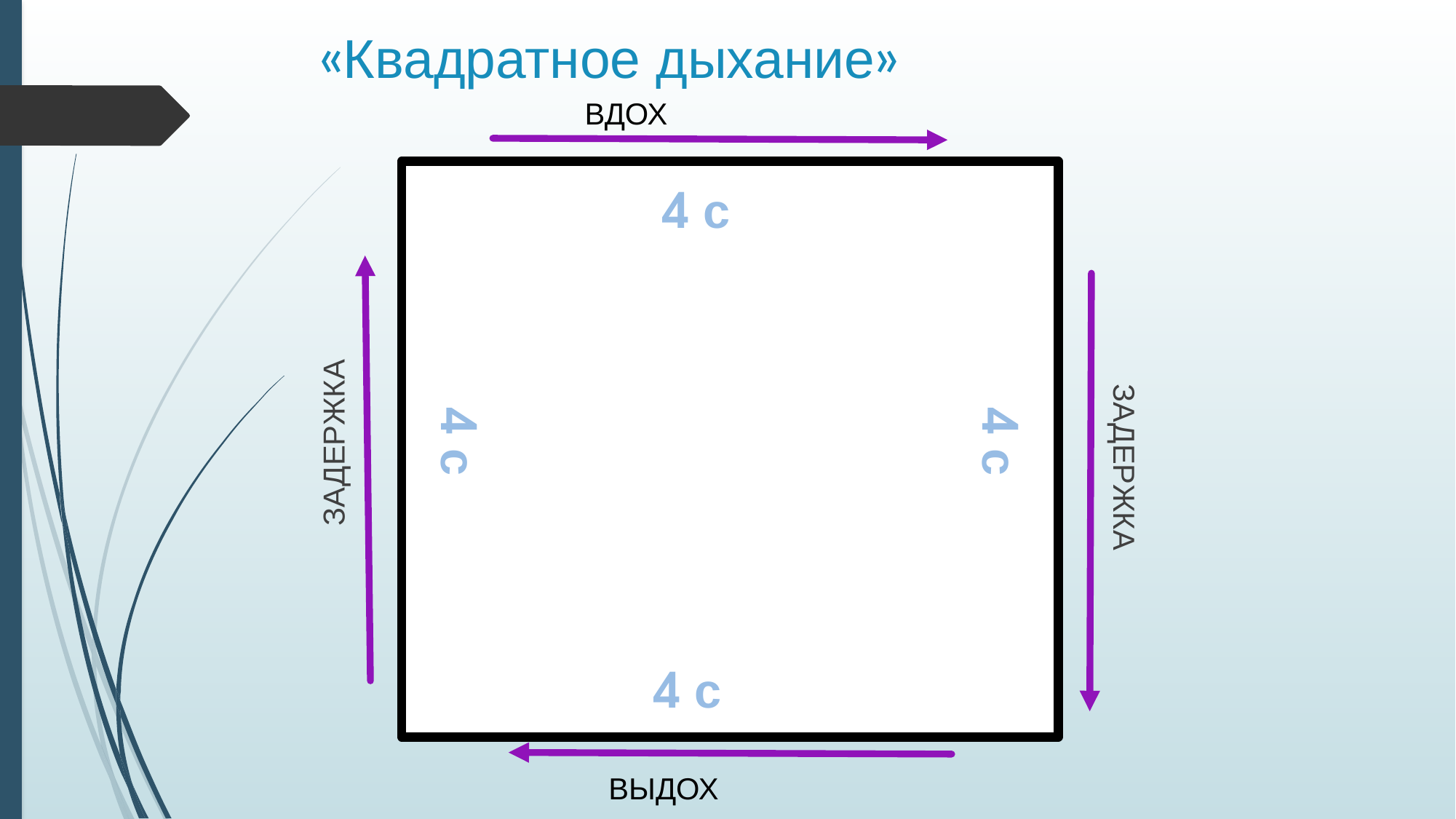

# «Квадратное дыхание»
ВДОХ

4 с
4 с
4 с
ЗАДЕРЖКА
ЗАДЕРЖКА
4 с
ВЫДОХ